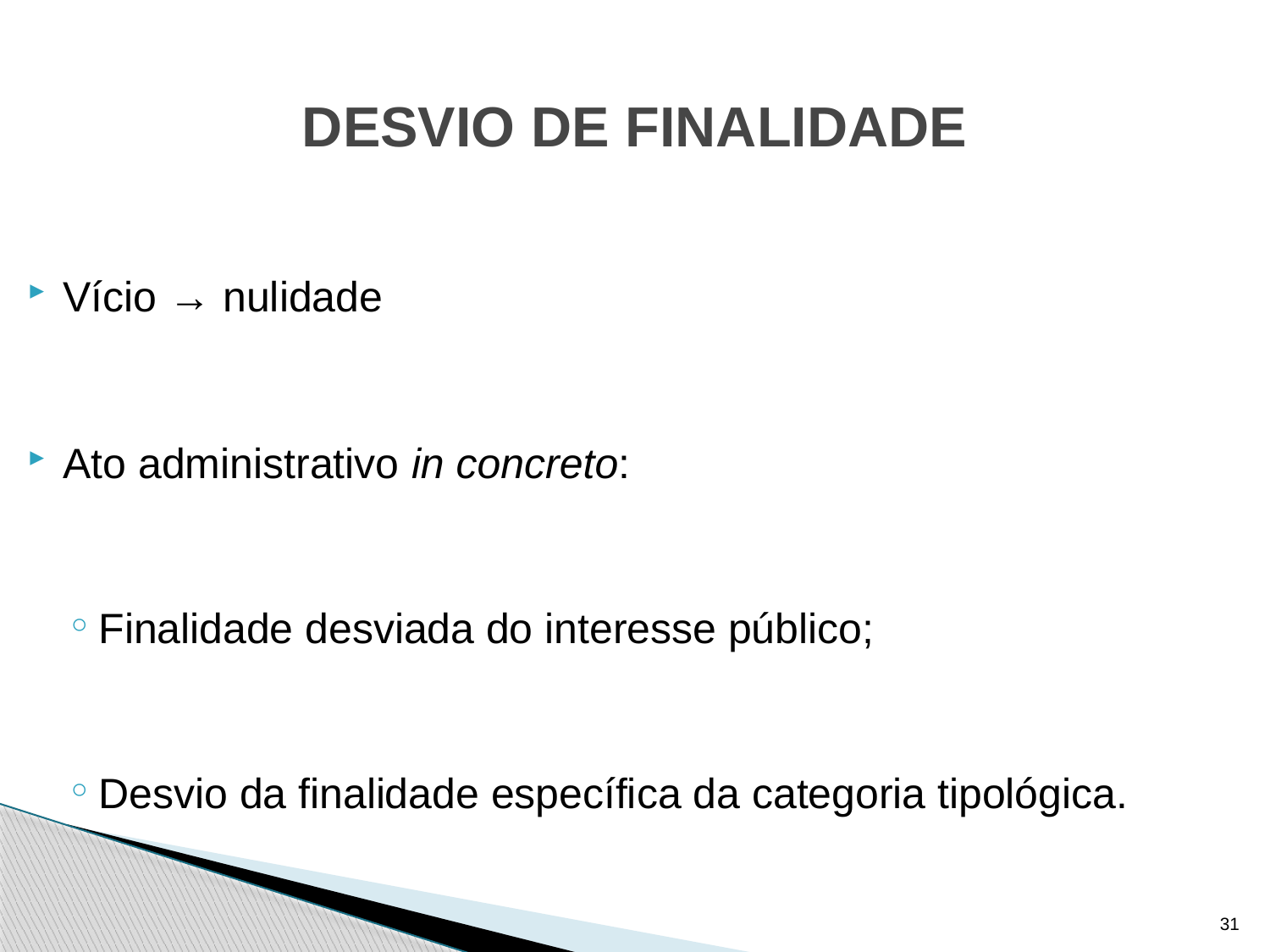

# DESVIO DE FINALIDADE
Vício → nulidade

Ato administrativo in concreto:

Finalidade desviada do interesse público;

Desvio da finalidade específica da categoria tipológica.
31